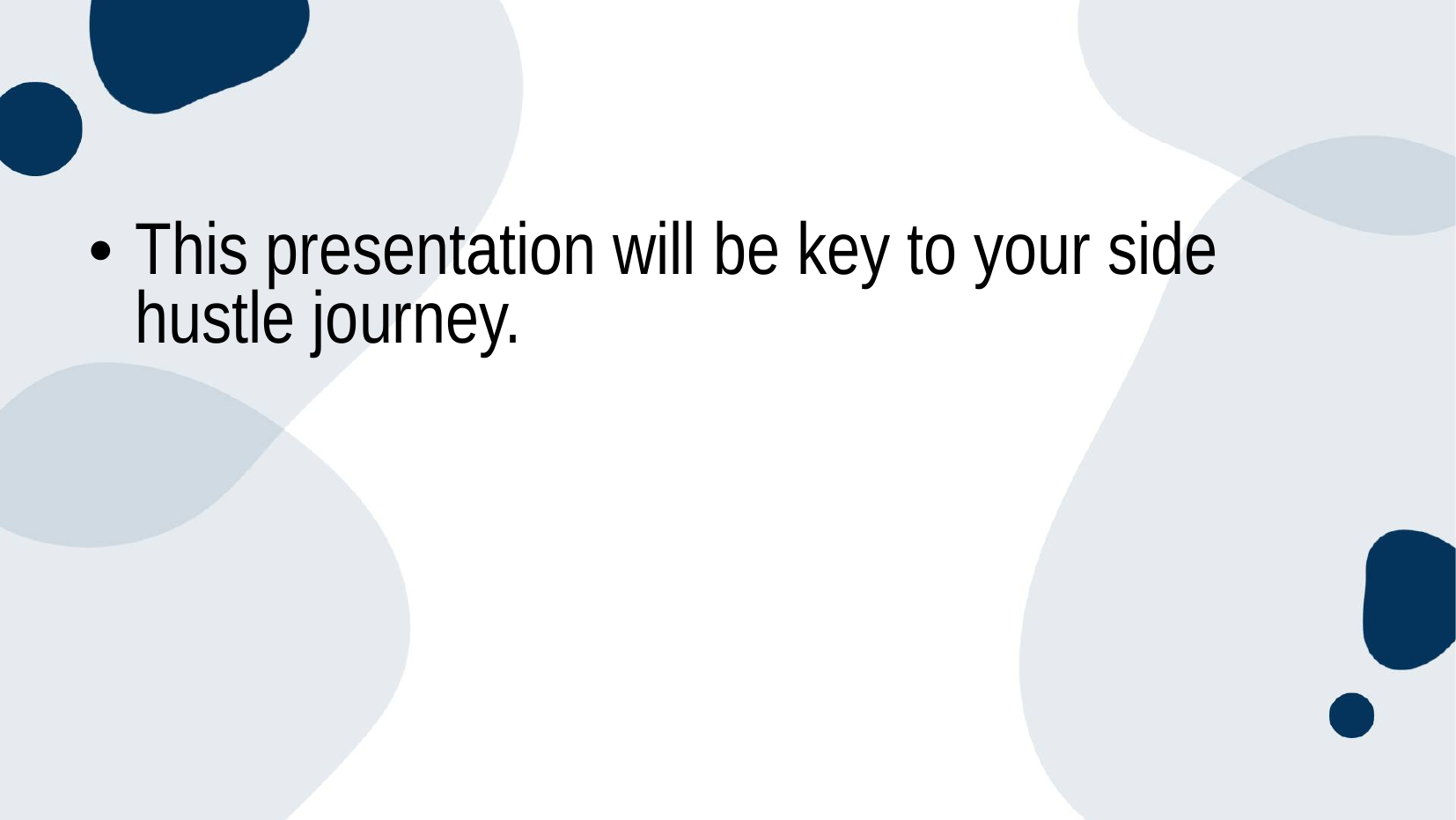

#
This presentation will be key to your side hustle journey.